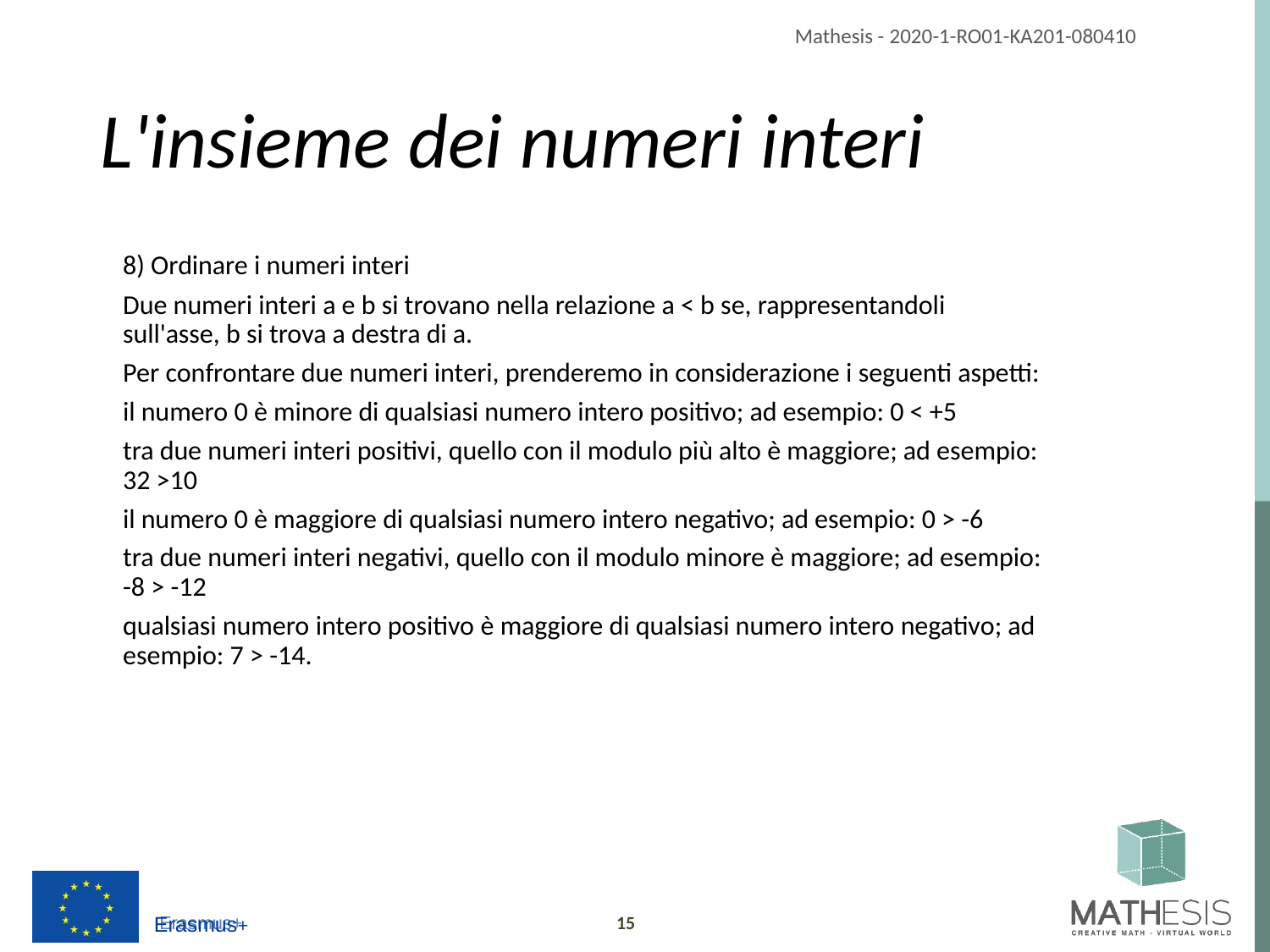

# L'insieme dei numeri interi
8) Ordinare i numeri interi
Due numeri interi a e b si trovano nella relazione a < b se, rappresentandoli sull'asse, b si trova a destra di a.
Per confrontare due numeri interi, prenderemo in considerazione i seguenti aspetti:
il numero 0 è minore di qualsiasi numero intero positivo; ad esempio: 0 < +5
tra due numeri interi positivi, quello con il modulo più alto è maggiore; ad esempio: 32 >10
il numero 0 è maggiore di qualsiasi numero intero negativo; ad esempio: 0 > -6
tra due numeri interi negativi, quello con il modulo minore è maggiore; ad esempio: -8 > -12
qualsiasi numero intero positivo è maggiore di qualsiasi numero intero negativo; ad esempio: 7 > -14.